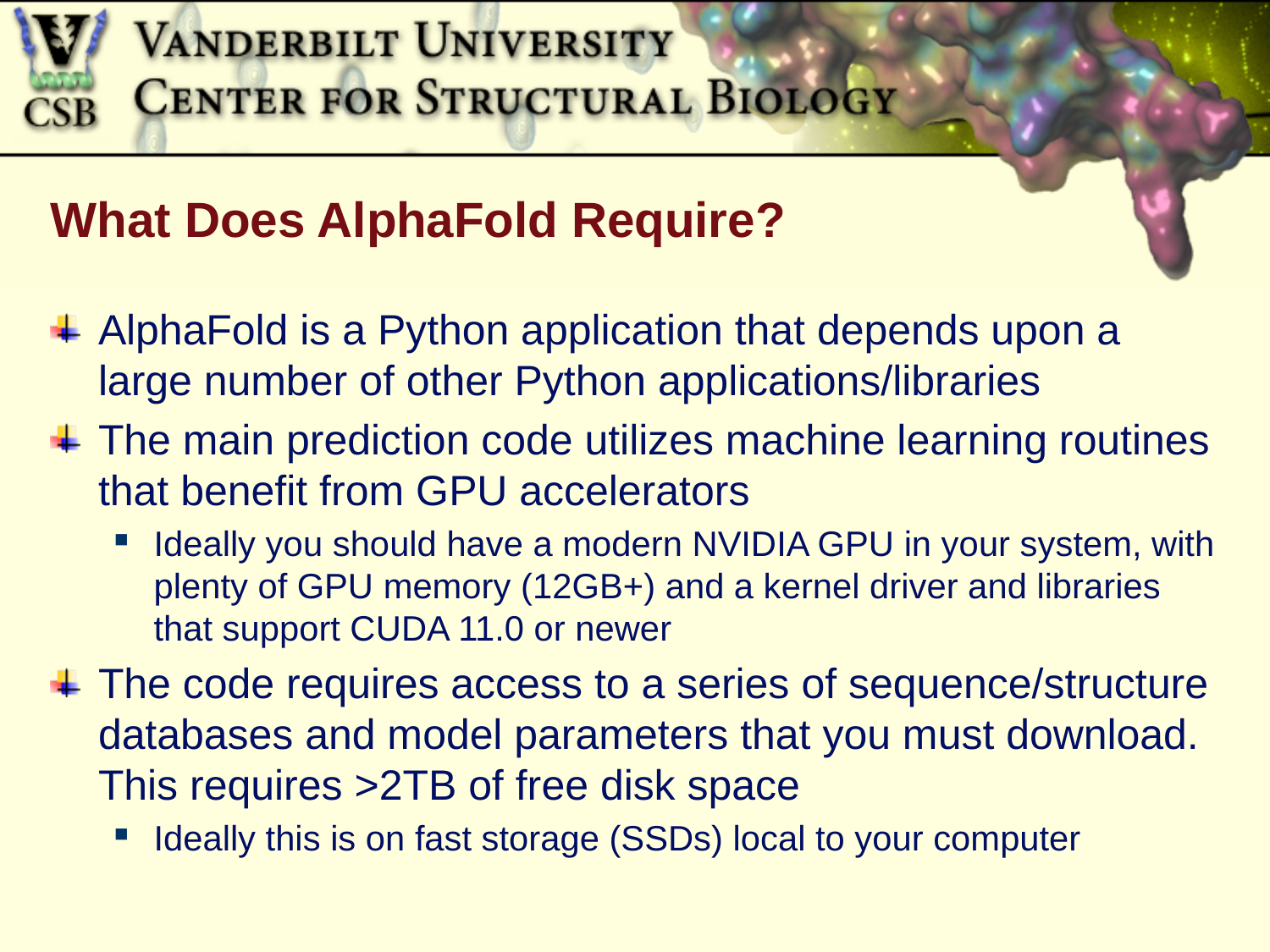

# What Does AlphaFold Require?
AlphaFold is a Python application that depends upon a large number of other Python applications/libraries
The main prediction code utilizes machine learning routines that benefit from GPU accelerators
Ideally you should have a modern NVIDIA GPU in your system, with plenty of GPU memory (12GB+) and a kernel driver and libraries that support CUDA 11.0 or newer
The code requires access to a series of sequence/structure databases and model parameters that you must download.  This requires >2TB of free disk space
Ideally this is on fast storage (SSDs) local to your computer